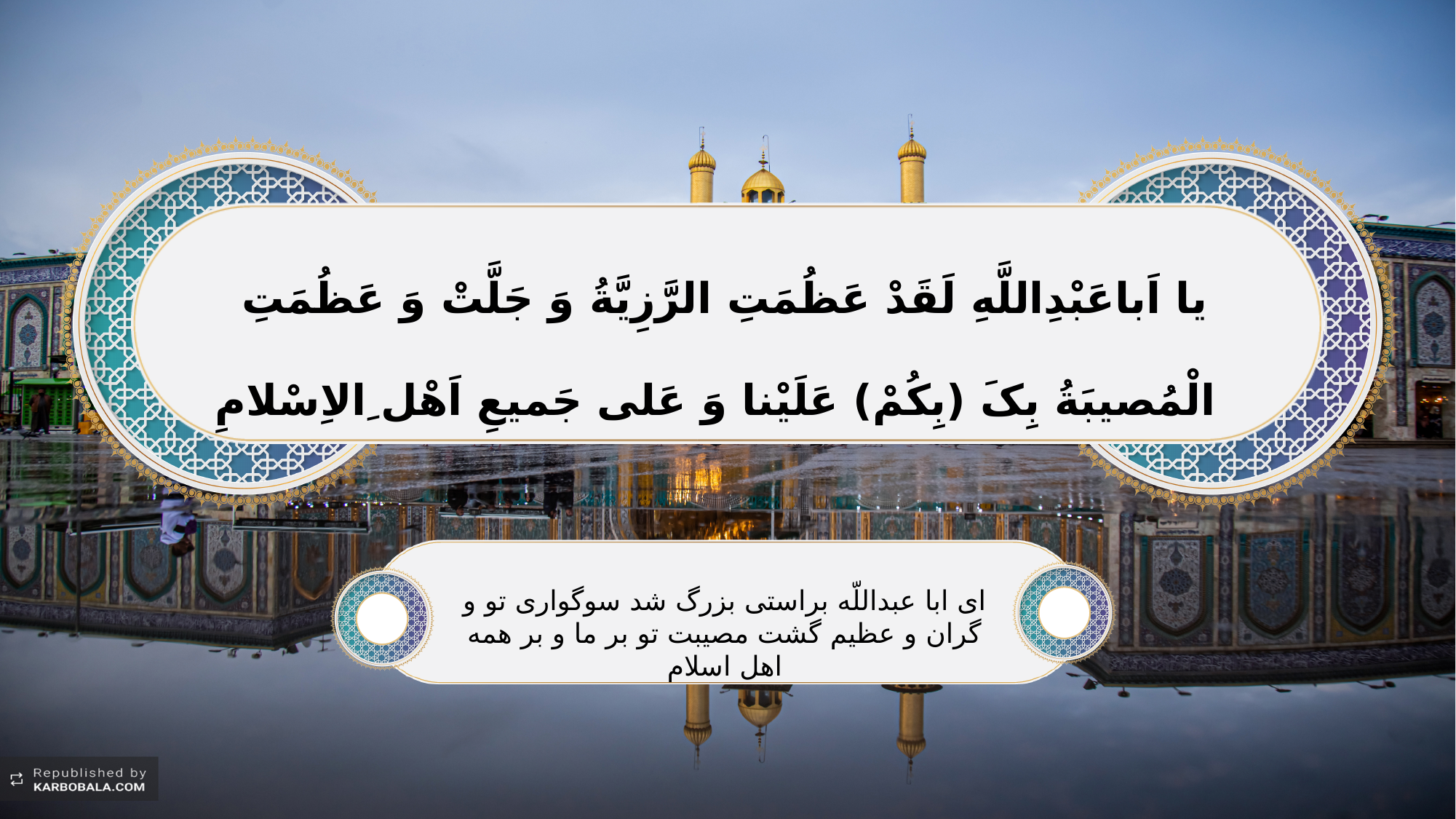

یا اَباعَبْدِاللَّهِ لَقَدْ عَظُمَتِ الرَّزِیَّةُ وَ جَلَّتْ وَ عَظُمَتِ الْمُصیبَةُ بِکَ (بِکُمْ) عَلَیْنا وَ عَلی جَمیعِ اَهْل ِالاِسْلامِ
ای ابا عبداللّه براستی بزرگ شد سوگواری تو و گران و عظیم گشت مصیبت تو بر ما و بر همه اهل اسلام